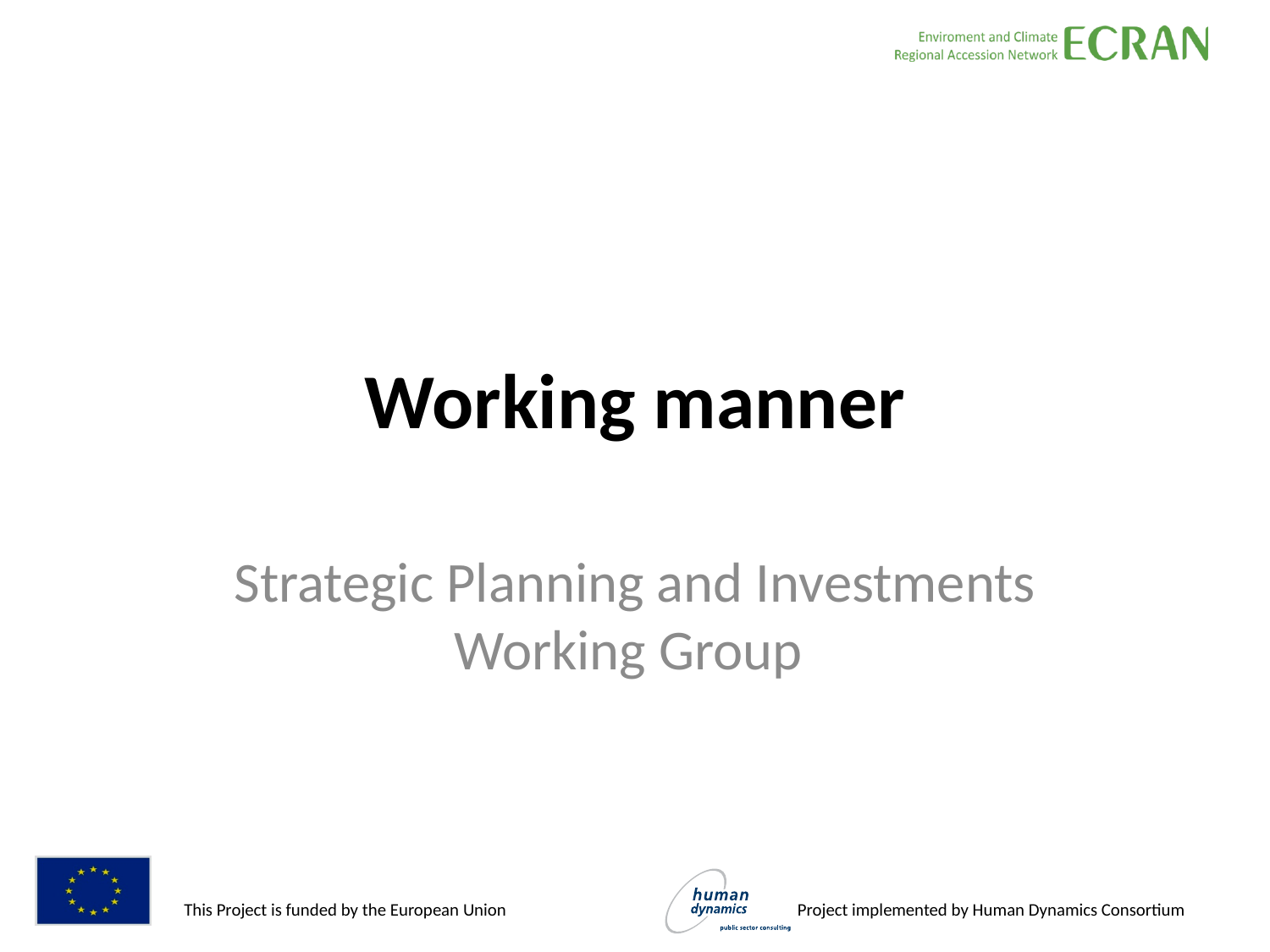

# Working manner
Strategic Planning and Investments Working Group